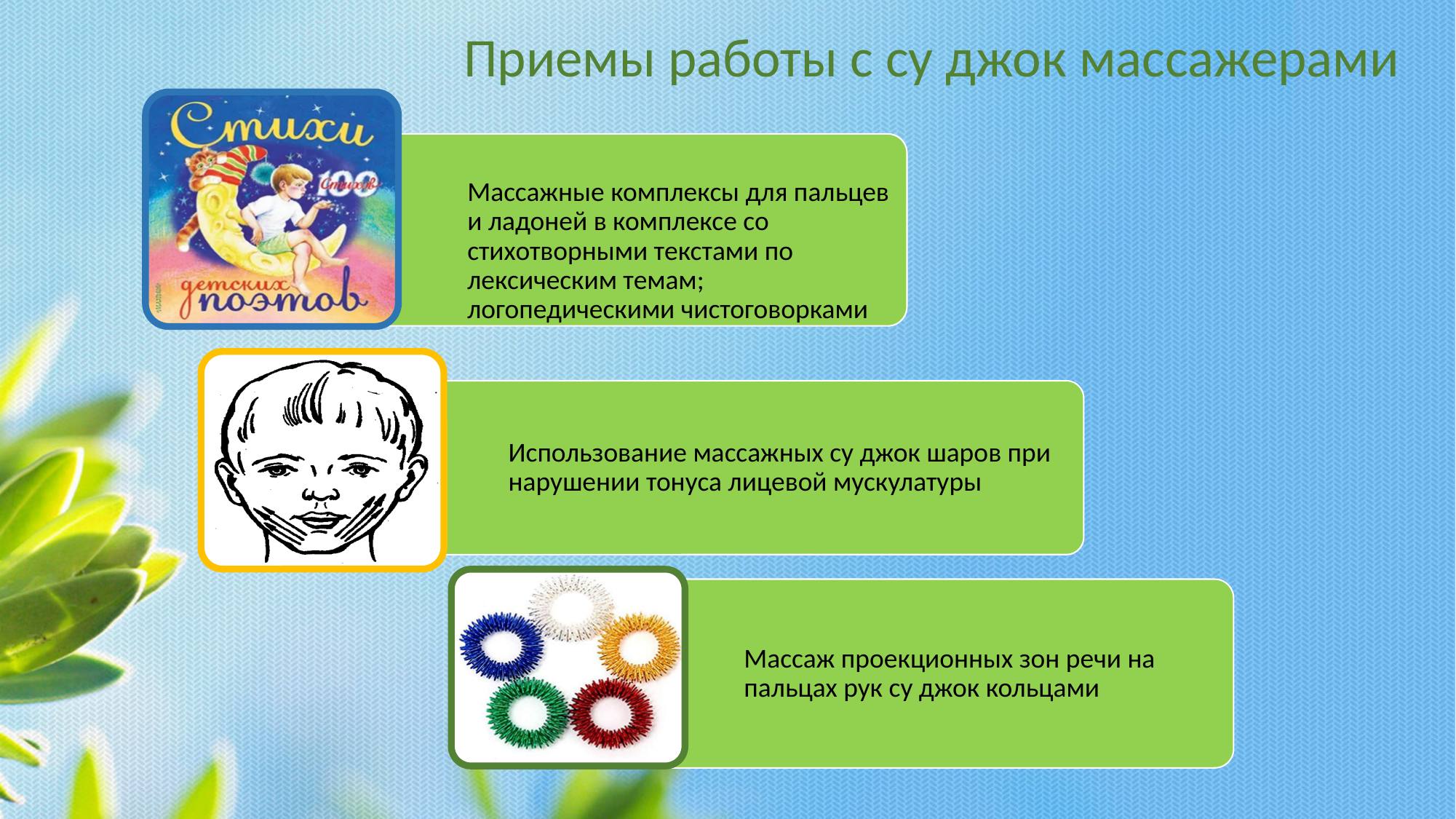

Приемы работы с су джок массажерами

Массажные комплексы для пальцев и ладоней в комплексе со стихотворными текстами по лексическим темам;  логопедическими чистоговорками
Использование массажных су джок шаров при нарушении тонуса лицевой мускулатуры
Массаж проекционных зон речи на пальцах рук су джок кольцами